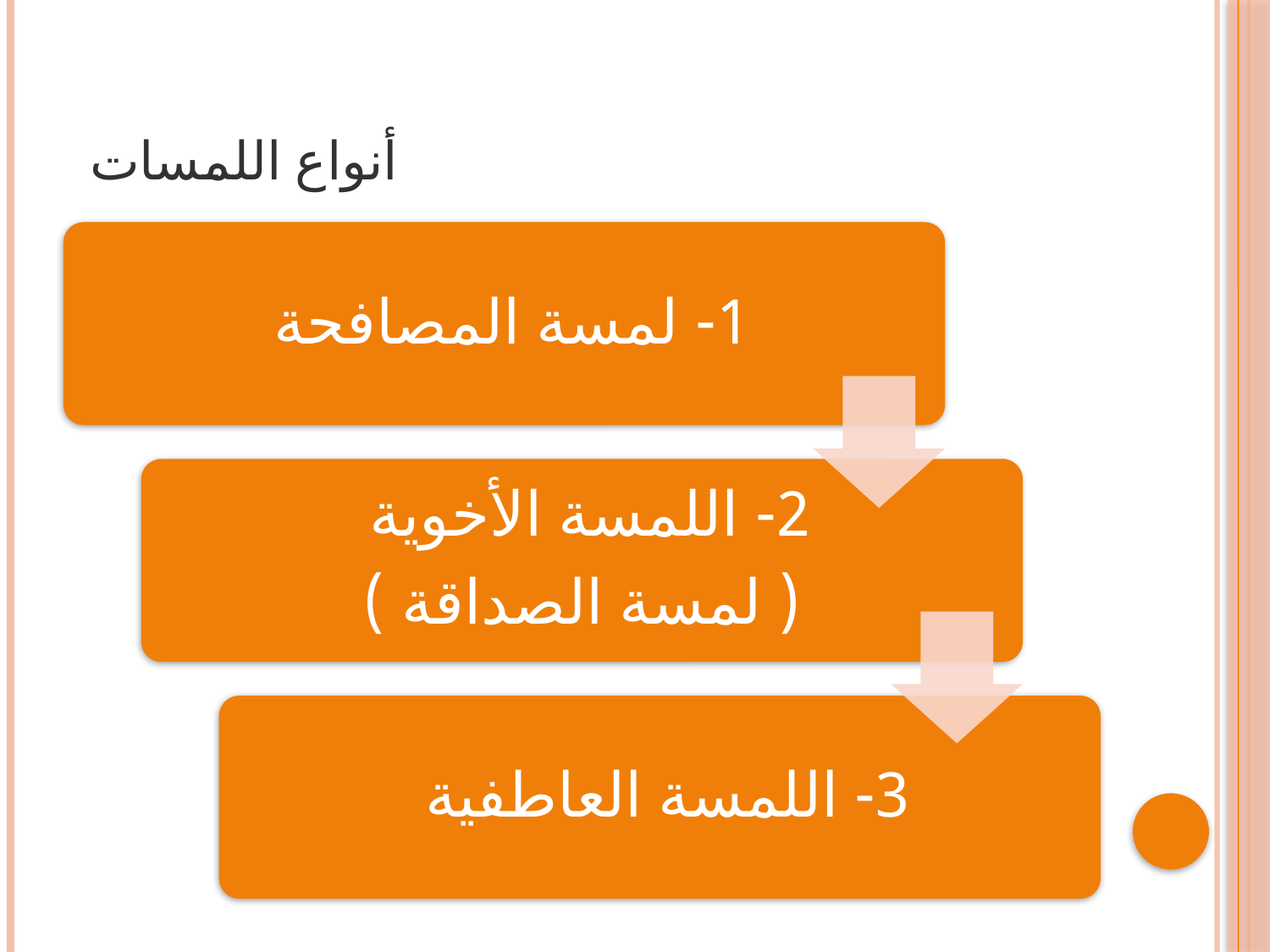

# أنواع اللمسات
1- لمسة المصافحة
2- اللمسة الأخوية
( لمسة الصداقة )
3- اللمسة العاطفية